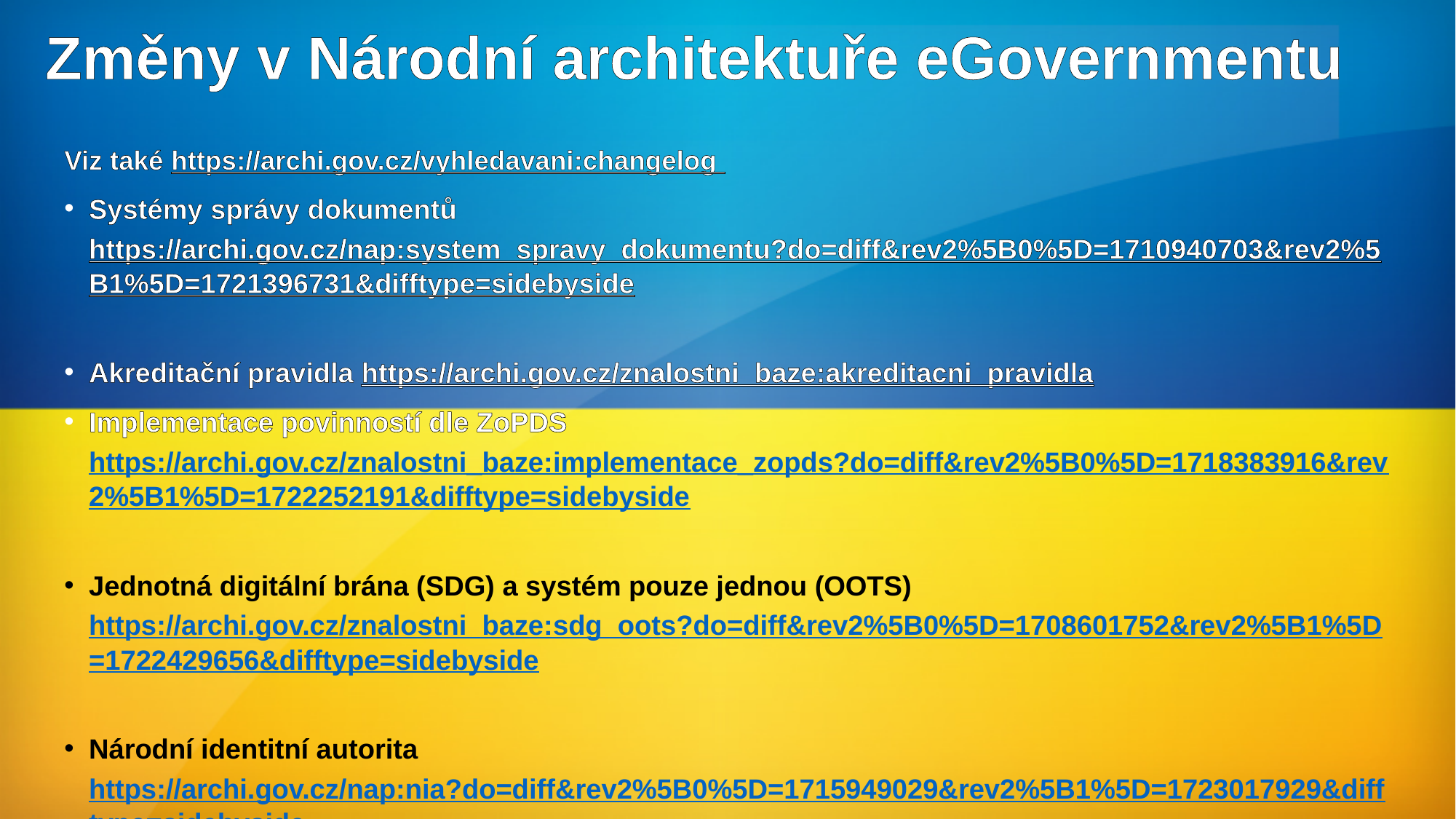

# Změny v Národní architektuře eGovernmentu
Viz také https://archi.gov.cz/vyhledavani:changelog
Systémy správy dokumentů https://archi.gov.cz/nap:system_spravy_dokumentu?do=diff&rev2%5B0%5D=1710940703&rev2%5B1%5D=1721396731&difftype=sidebyside
Akreditační pravidla https://archi.gov.cz/znalostni_baze:akreditacni_pravidla
Implementace povinností dle ZoPDS https://archi.gov.cz/znalostni_baze:implementace_zopds?do=diff&rev2%5B0%5D=1718383916&rev2%5B1%5D=1722252191&difftype=sidebyside
Jednotná digitální brána (SDG) a systém pouze jednou (OOTS) https://archi.gov.cz/znalostni_baze:sdg_oots?do=diff&rev2%5B0%5D=1708601752&rev2%5B1%5D=1722429656&difftype=sidebyside
Národní identitní autorita https://archi.gov.cz/nap:nia?do=diff&rev2%5B0%5D=1715949029&rev2%5B1%5D=1723017929&difftype=sidebyside
Testovací identity https://archi.gov.cz/znalostni_baze:testovaci_identity